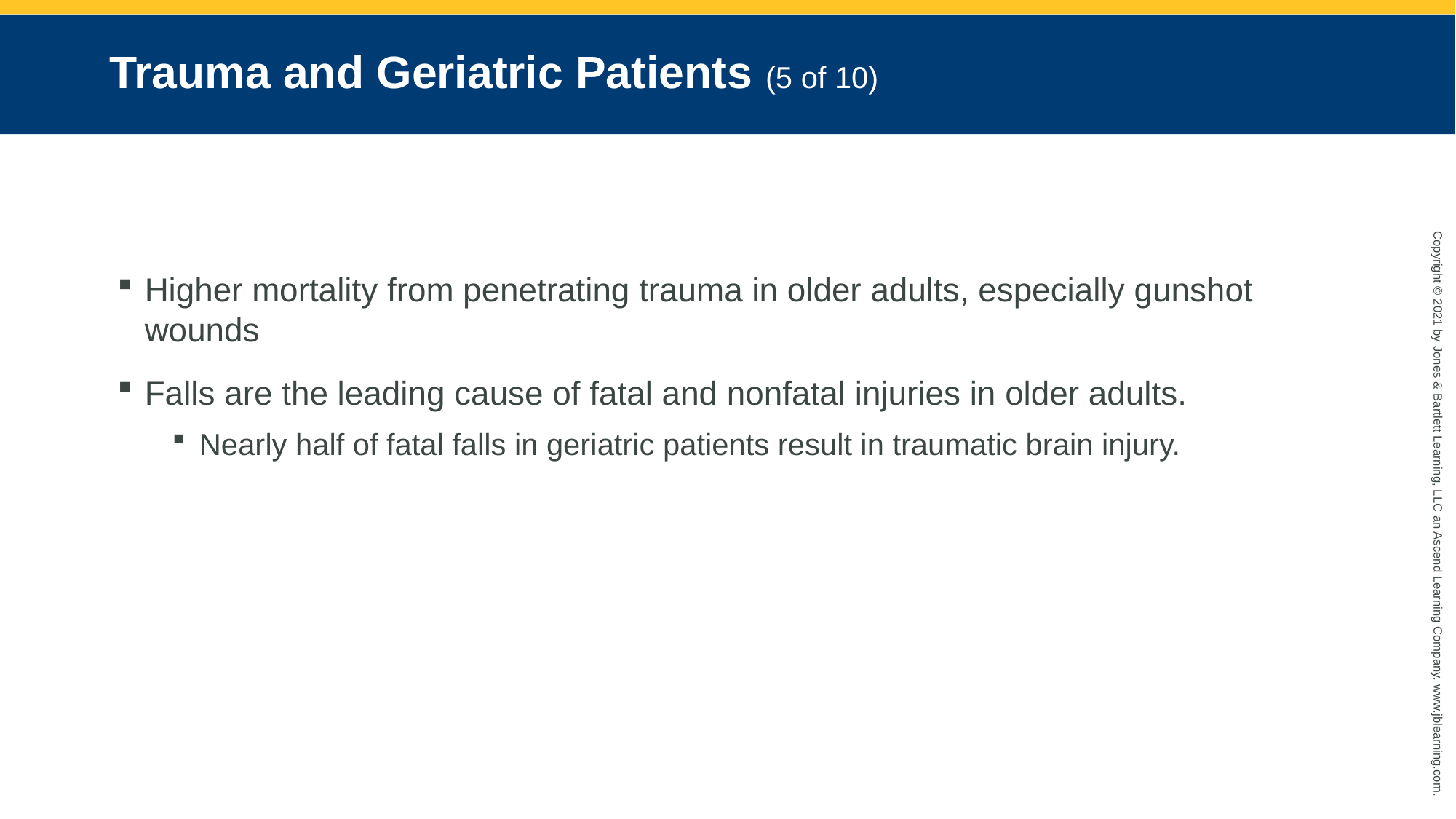

# Trauma and Geriatric Patients (5 of 10)
Higher mortality from penetrating trauma in older adults, especially gunshot wounds
Falls are the leading cause of fatal and nonfatal injuries in older adults.
Nearly half of fatal falls in geriatric patients result in traumatic brain injury.